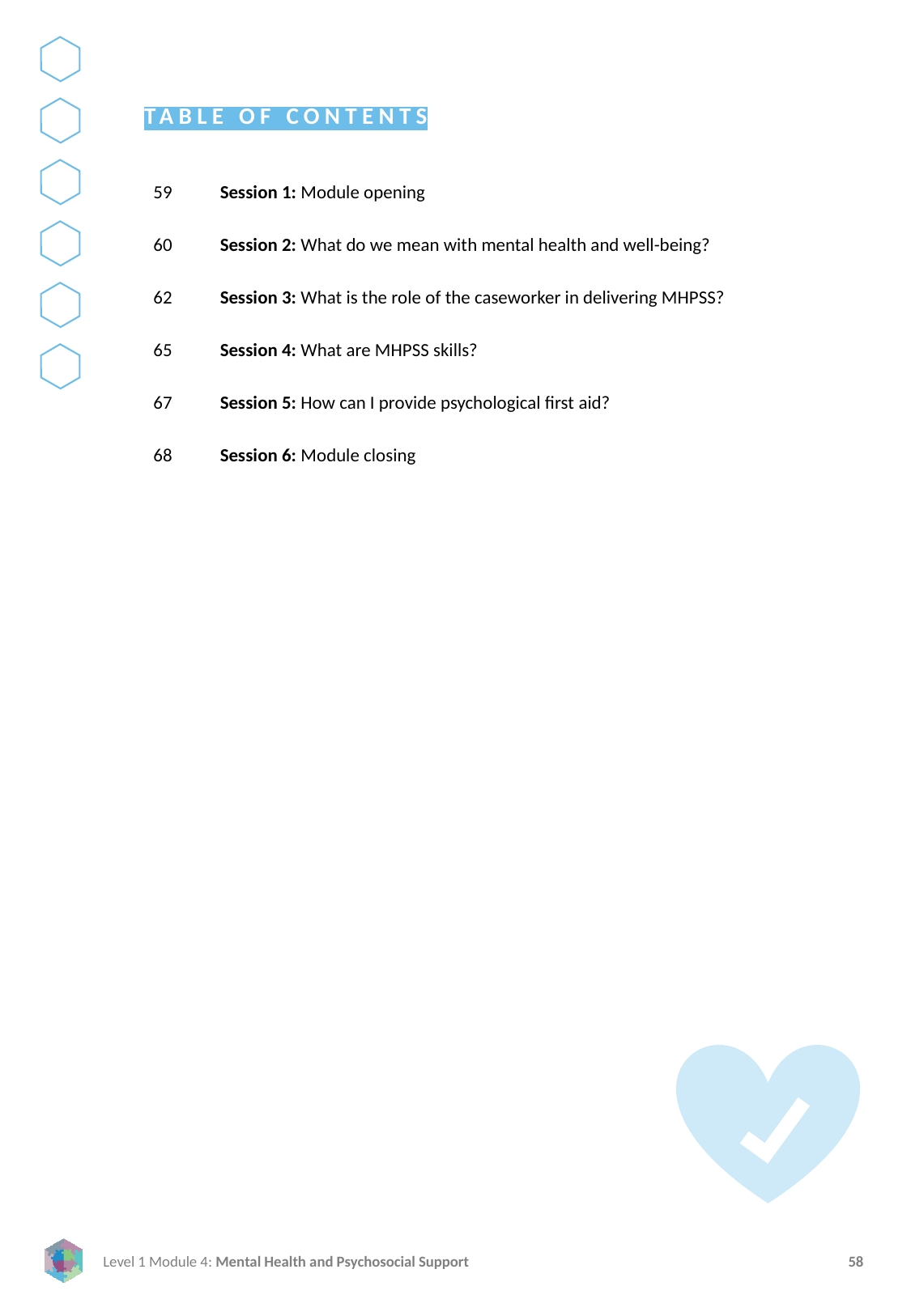

TABLE OF CONTENTS

59
60
62
65
67
68
Session 1: Module opening
Session 2: What do we mean with mental health and well-being?
Session 3: What is the role of the caseworker in delivering MHPSS?
Session 4: What are MHPSS skills?
Session 5: How can I provide psychological first aid?
Session 6: Module closing